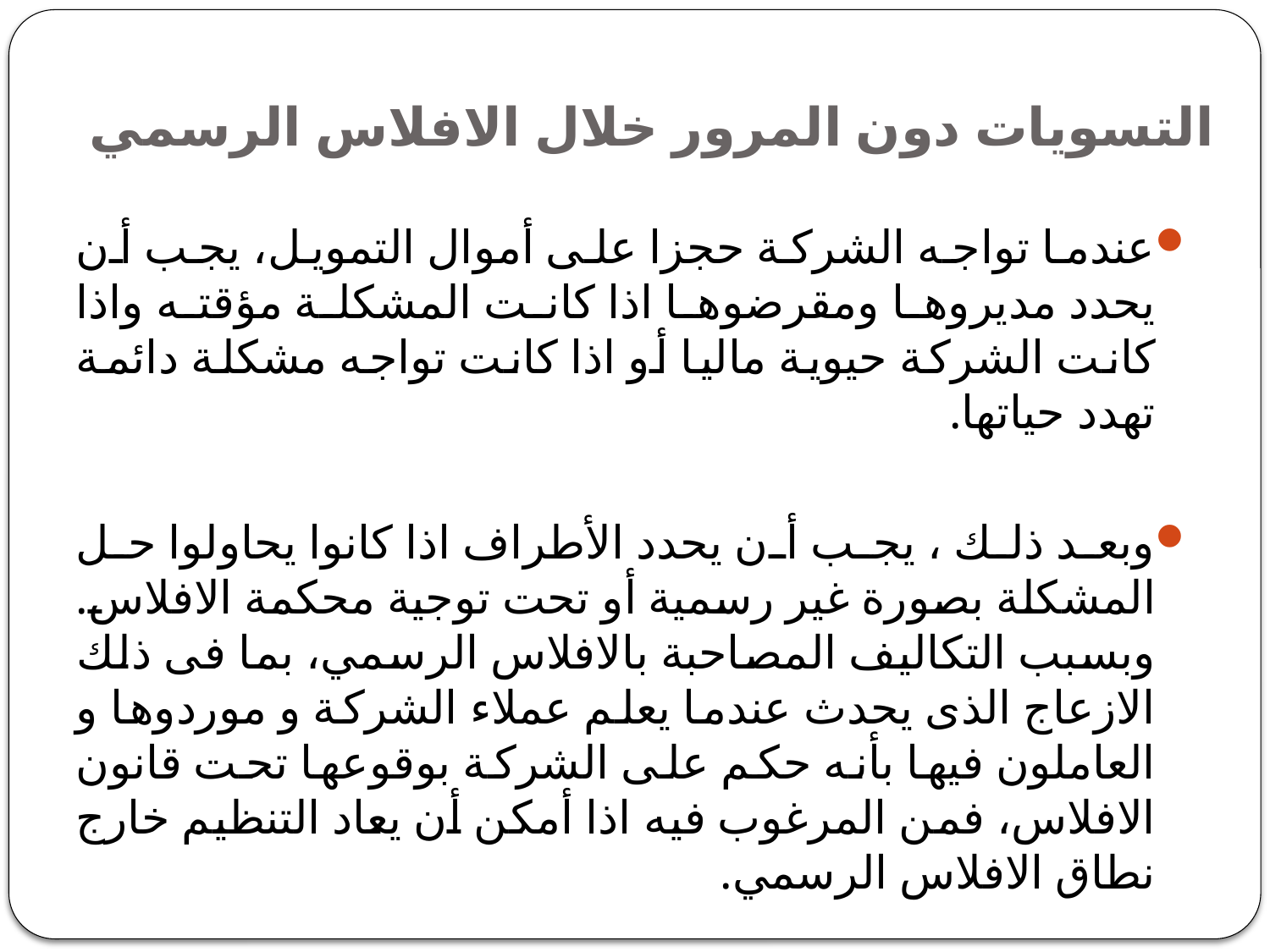

# التسويات دون المرور خلال الافلاس الرسمي
عندما تواجه الشركة حجزا على أموال التمويل، يجب أن يحدد مديروها ومقرضوها اذا كانت المشكلة مؤقته واذا كانت الشركة حيوية ماليا أو اذا كانت تواجه مشكلة دائمة تهدد حياتها.

وبعد ذلك ، يجب أن يحدد الأطراف اذا كانوا يحاولوا حل المشكلة بصورة غير رسمية أو تحت توجية محكمة الافلاس. وبسبب التكاليف المصاحبة بالافلاس الرسمي، بما فى ذلك الازعاج الذى يحدث عندما يعلم عملاء الشركة و موردوها و العاملون فيها بأنه حكم على الشركة بوقوعها تحت قانون الافلاس، فمن المرغوب فيه اذا أمكن أن يعاد التنظيم خارج نطاق الافلاس الرسمي.